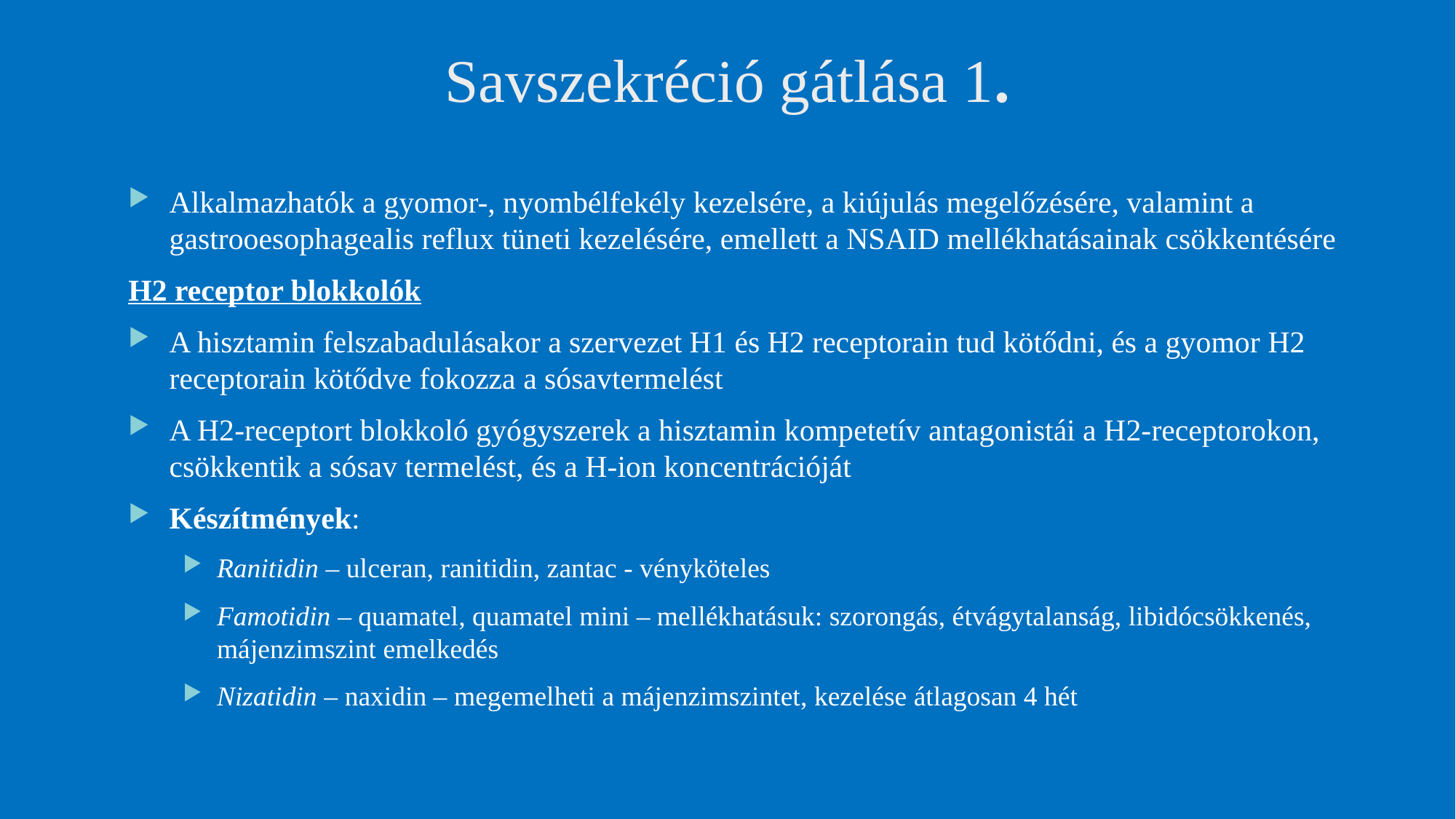

# Savszekréció gátlása 1.
Alkalmazhatók a gyomor-, nyombélfekély kezelsére, a kiújulás megelőzésére, valamint a gastrooesophagealis reflux tüneti kezelésére, emellett a NSAID mellékhatásainak csökkentésére
H2 receptor blokkolók
A hisztamin felszabadulásakor a szervezet H1 és H2 receptorain tud kötődni, és a gyomor H2 receptorain kötődve fokozza a sósavtermelést
A H2-receptort blokkoló gyógyszerek a hisztamin kompetetív antagonistái a H2-receptorokon, csökkentik a sósav termelést, és a H-ion koncentrációját
Készítmények:
Ranitidin – ulceran, ranitidin, zantac - vényköteles
Famotidin – quamatel, quamatel mini – mellékhatásuk: szorongás, étvágytalanság, libidócsökkenés, májenzimszint emelkedés
Nizatidin – naxidin – megemelheti a májenzimszintet, kezelése átlagosan 4 hét